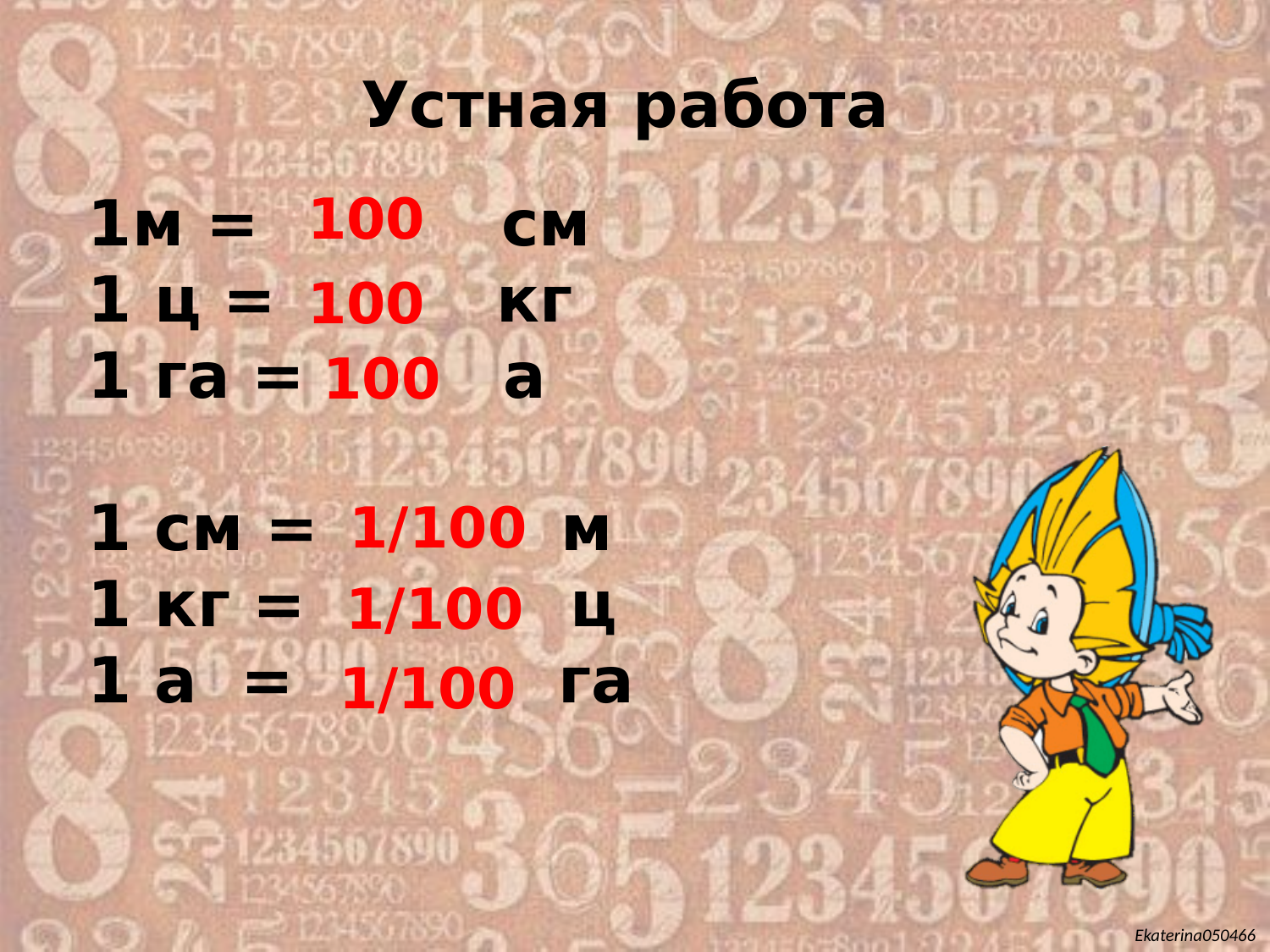

# Устная работа
1м =           см
1 ц =          кг
1 га =         а

1 см =           м
1 кг =            ц
1 а  =            га
100
100
100
1/100
1/100
1/100